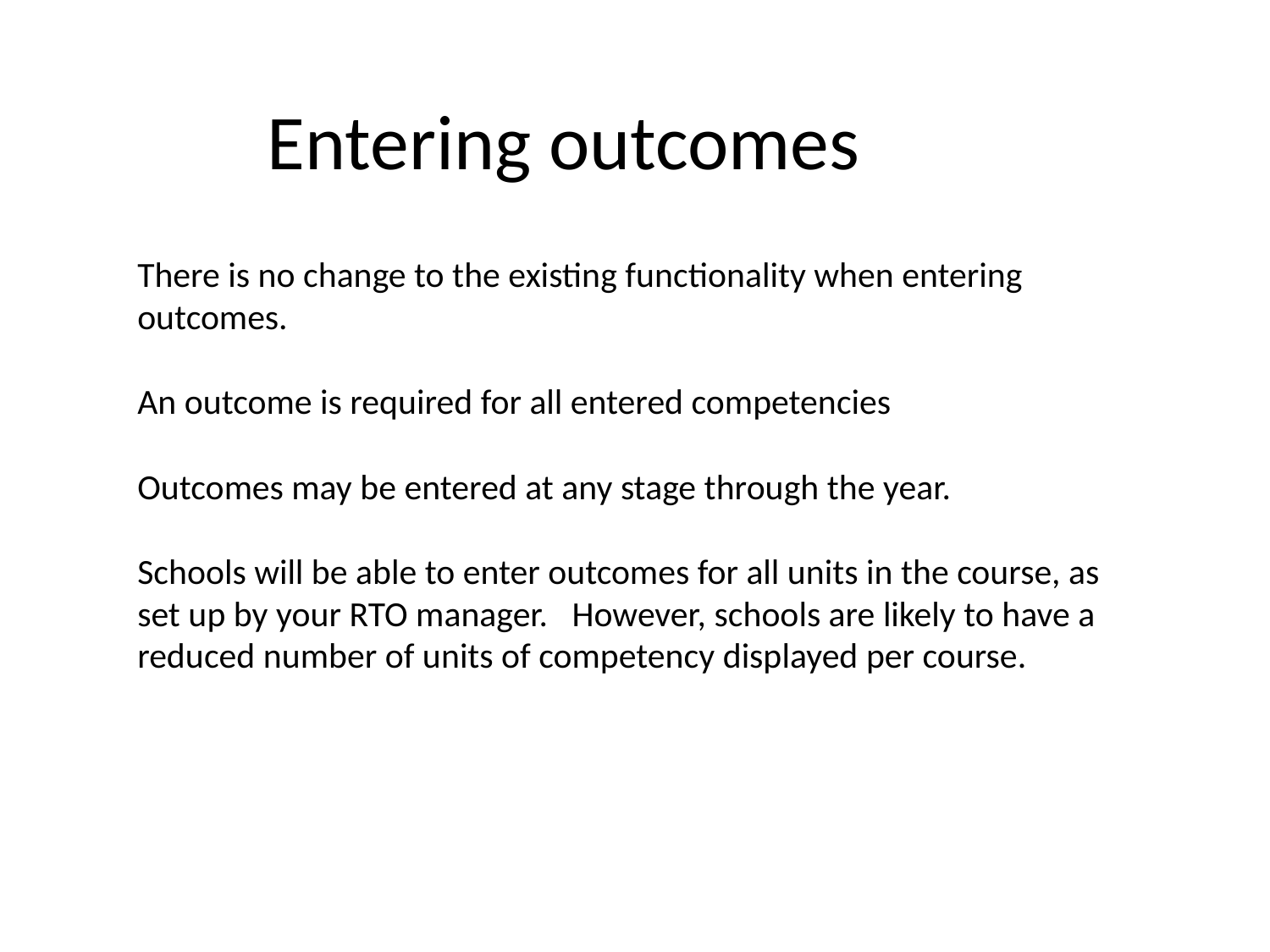

Entering outcomes
There is no change to the existing functionality when entering outcomes.

An outcome is required for all entered competencies

Outcomes may be entered at any stage through the year.

Schools will be able to enter outcomes for all units in the course, as set up by your RTO manager.   However, schools are likely to have a reduced number of units of competency displayed per course.